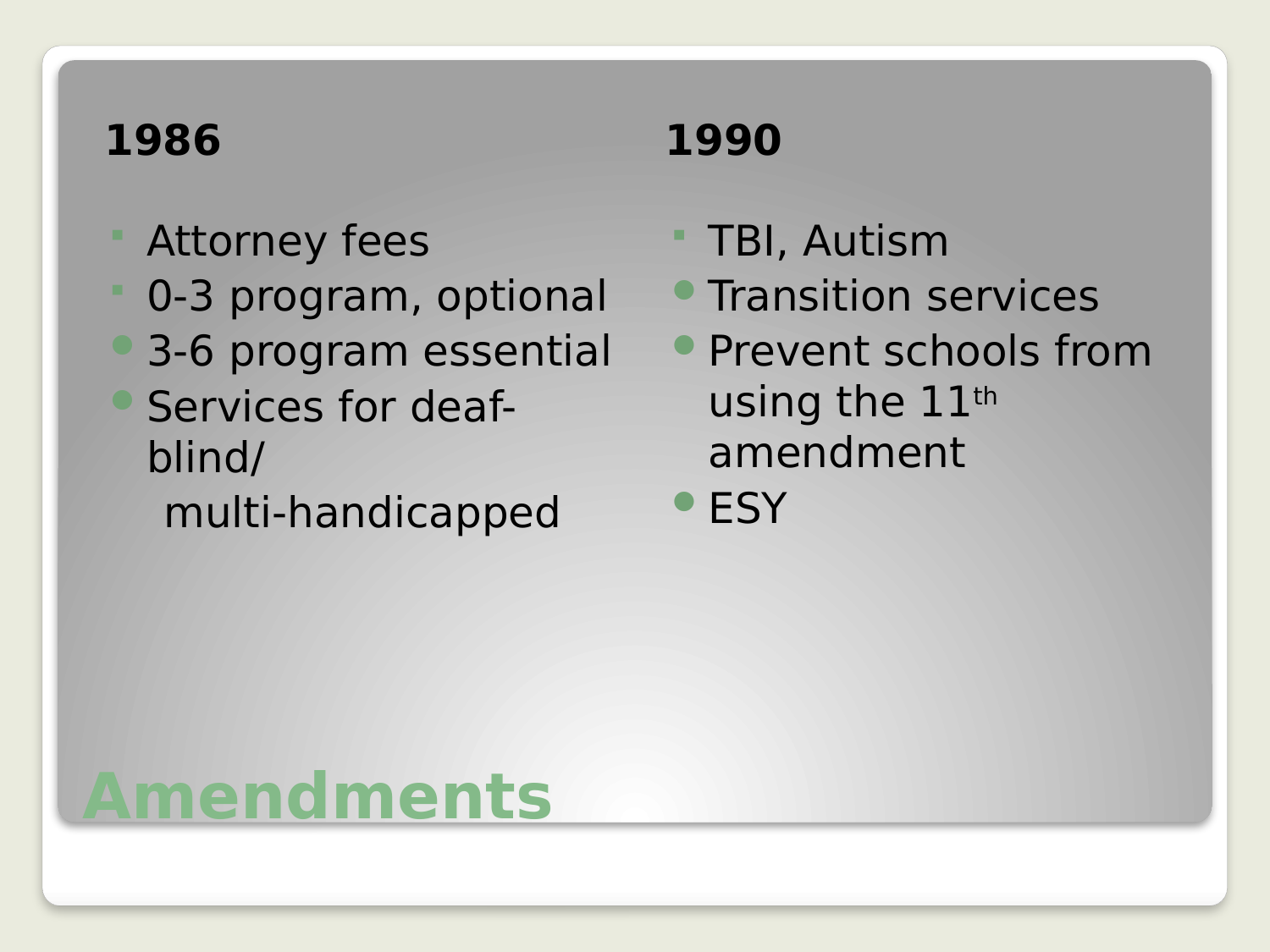

1986
1990
Attorney fees
0-3 program, optional
3-6 program essential
Services for deaf-blind/
    multi-handicapped
TBI, Autism
Transition services
Prevent schools from using the 11th amendment
ESY
# Amendments